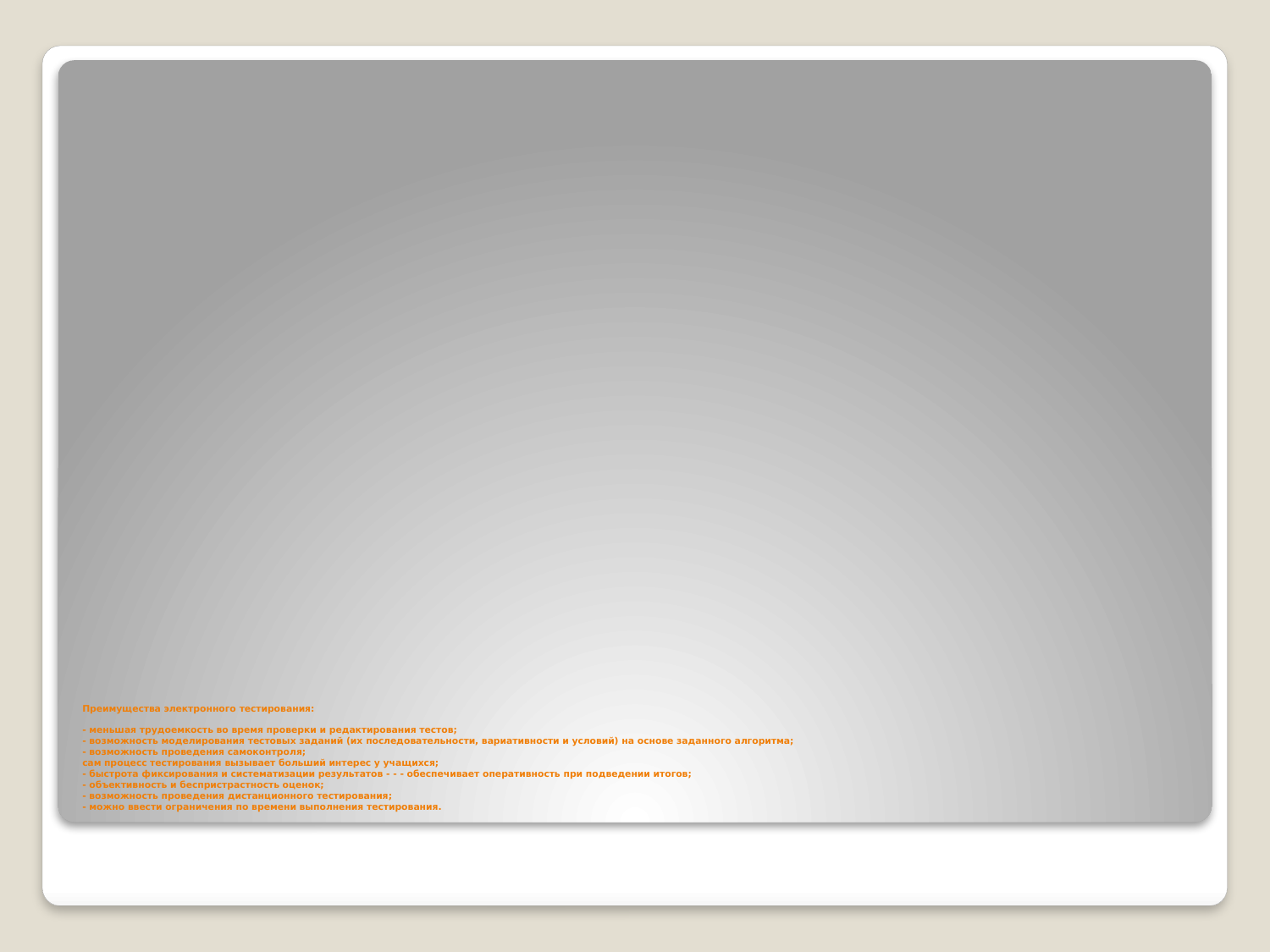

# Преимущества электронного тестирования: - меньшая трудоемкость во время проверки и редактирования тестов; - возможность моделирования тестовых заданий (их последовательности, вариативности и условий) на основе заданного алгоритма; - возможность проведения самоконтроля; сам процесс тестирования вызывает больший интерес у учащихся; - быстрота фиксирования и систематизации результатов - - - обеспечивает оперативность при подведении итогов; - объективность и беспристрастность оценок; - возможность проведения дистанционного тестирования; - можно ввести ограничения по времени выполнения тестирования.